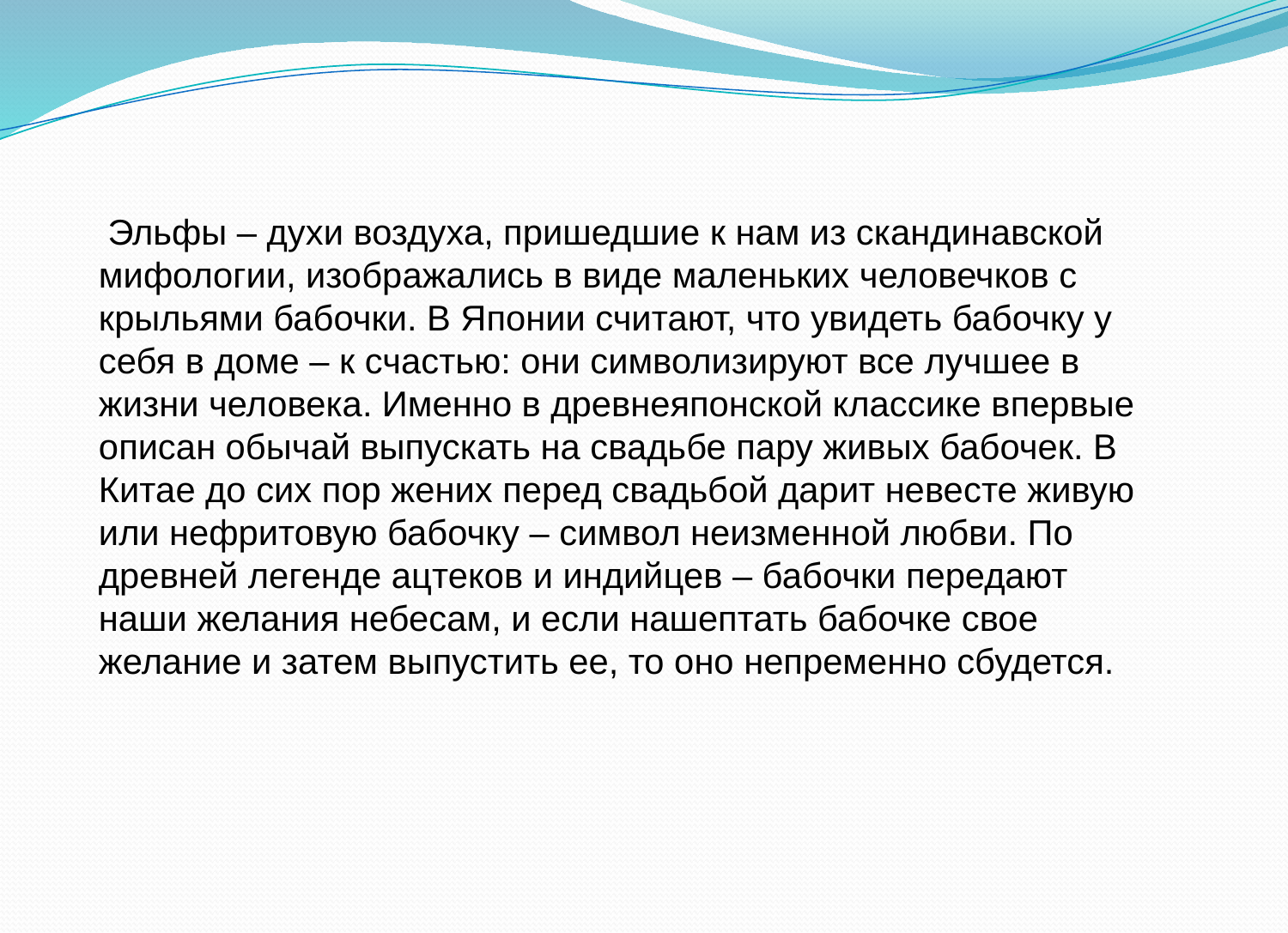

#
 Эльфы – духи воздуха, пришедшие к нам из скандинавской мифологии, изображались в виде маленьких человечков с крыльями бабочки. В Японии считают, что увидеть бабочку у себя в доме – к счастью: они символизируют все лучшее в жизни человека. Именно в древнеяпонской классике впервые описан обычай выпускать на свадьбе пару живых бабочек. В Китае до сих пор жених перед свадьбой дарит невесте живую или нефритовую бабочку – символ неизменной любви. По древней легенде ацтеков и индийцев – бабочки передают наши желания небесам, и если нашептать бабочке свое желание и затем выпустить ее, то оно непременно сбудется.